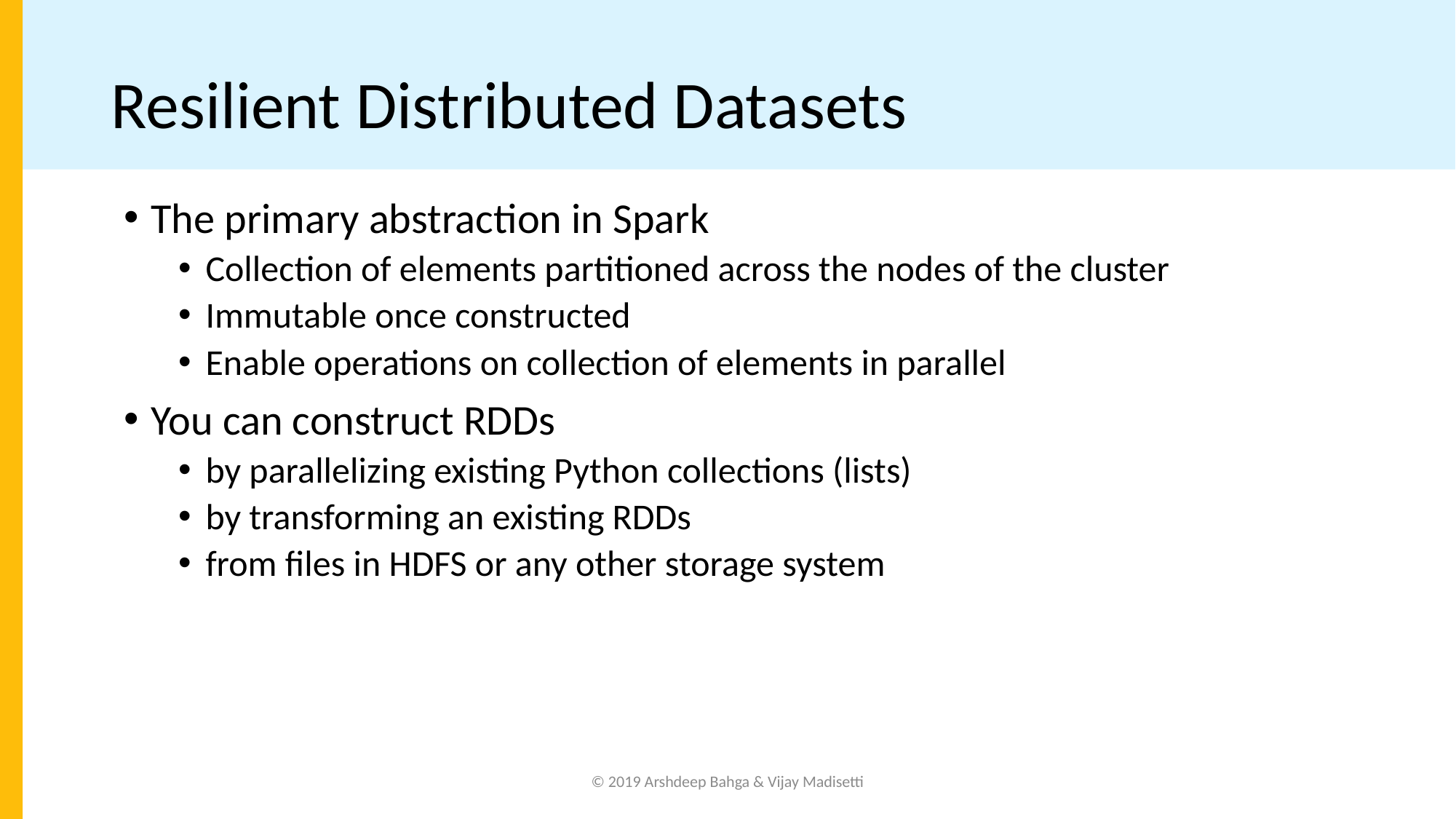

# Resilient Distributed Datasets
The primary abstraction in Spark
Collection of elements partitioned across the nodes of the cluster
Immutable once constructed
Enable operations on collection of elements in parallel
You can construct RDDs
by parallelizing existing Python collections (lists)
by transforming an existing RDDs
from ﬁles in HDFS or any other storage system
© 2019 Arshdeep Bahga & Vijay Madisetti